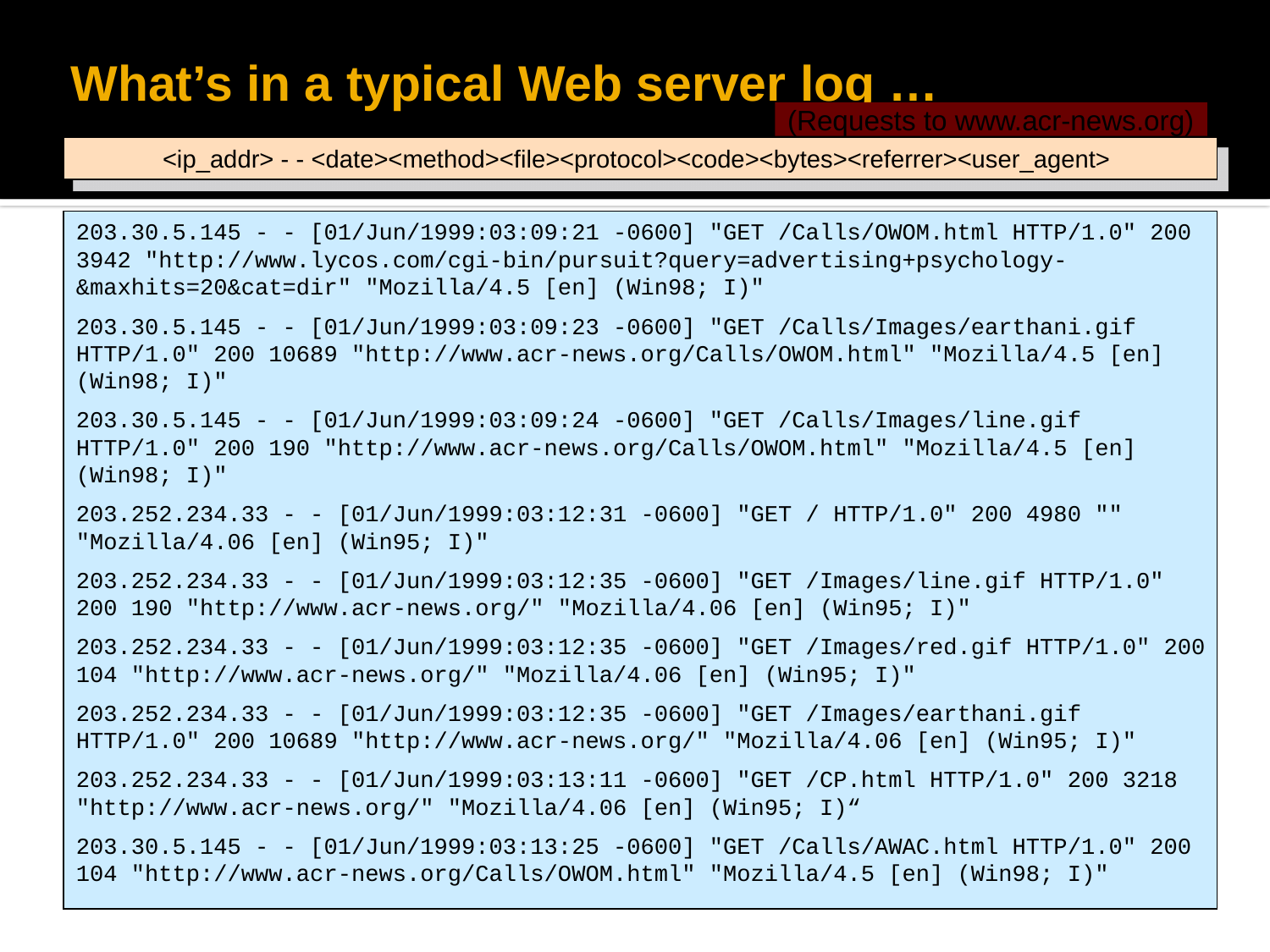

# What’s in a typical Web server log …
(Requests to www.acr-news.org)
<ip_addr> - - <date><method><file><protocol><code><bytes><referrer><user_agent>
203.30.5.145 - - [01/Jun/1999:03:09:21 -0600] "GET /Calls/OWOM.html HTTP/1.0" 200 3942 "http://www.lycos.com/cgi-bin/pursuit?query=advertising+psychology-&maxhits=20&cat=dir" "Mozilla/4.5 [en] (Win98; I)"
203.30.5.145 - - [01/Jun/1999:03:09:23 -0600] "GET /Calls/Images/earthani.gif HTTP/1.0" 200 10689 "http://www.acr-news.org/Calls/OWOM.html" "Mozilla/4.5 [en] (Win98; I)"
203.30.5.145 - - [01/Jun/1999:03:09:24 -0600] "GET /Calls/Images/line.gif HTTP/1.0" 200 190 "http://www.acr-news.org/Calls/OWOM.html" "Mozilla/4.5 [en] (Win98; I)"
203.252.234.33 - - [01/Jun/1999:03:12:31 -0600] "GET / HTTP/1.0" 200 4980 "" "Mozilla/4.06 [en] (Win95; I)"
203.252.234.33 - - [01/Jun/1999:03:12:35 -0600] "GET /Images/line.gif HTTP/1.0" 200 190 "http://www.acr-news.org/" "Mozilla/4.06 [en] (Win95; I)"
203.252.234.33 - - [01/Jun/1999:03:12:35 -0600] "GET /Images/red.gif HTTP/1.0" 200 104 "http://www.acr-news.org/" "Mozilla/4.06 [en] (Win95; I)"
203.252.234.33 - - [01/Jun/1999:03:12:35 -0600] "GET /Images/earthani.gif HTTP/1.0" 200 10689 "http://www.acr-news.org/" "Mozilla/4.06 [en] (Win95; I)"
203.252.234.33 - - [01/Jun/1999:03:13:11 -0600] "GET /CP.html HTTP/1.0" 200 3218 "http://www.acr-news.org/" "Mozilla/4.06 [en] (Win95; I)“
203.30.5.145 - - [01/Jun/1999:03:13:25 -0600] "GET /Calls/AWAC.html HTTP/1.0" 200 104 "http://www.acr-news.org/Calls/OWOM.html" "Mozilla/4.5 [en] (Win98; I)"